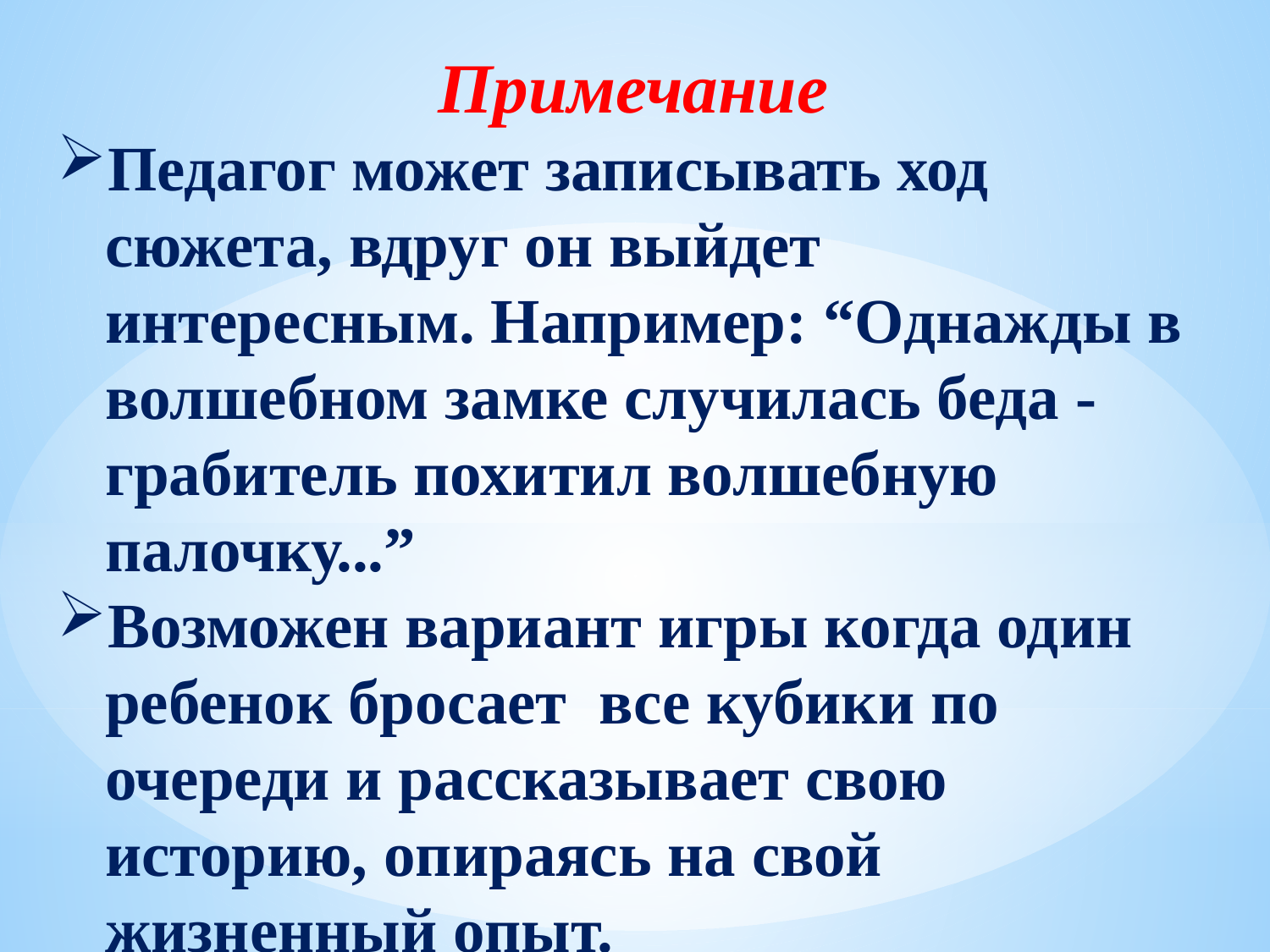

Примечание
Педагог может записывать ход сюжета, вдруг он выйдет интересным. Например: “Однажды в волшебном замке случилась беда - грабитель похитил волшебную палочку...”
Возможен вариант игры когда один ребенок бросает  все кубики по очереди и рассказывает свою историю, опираясь на свой жизненный опыт.